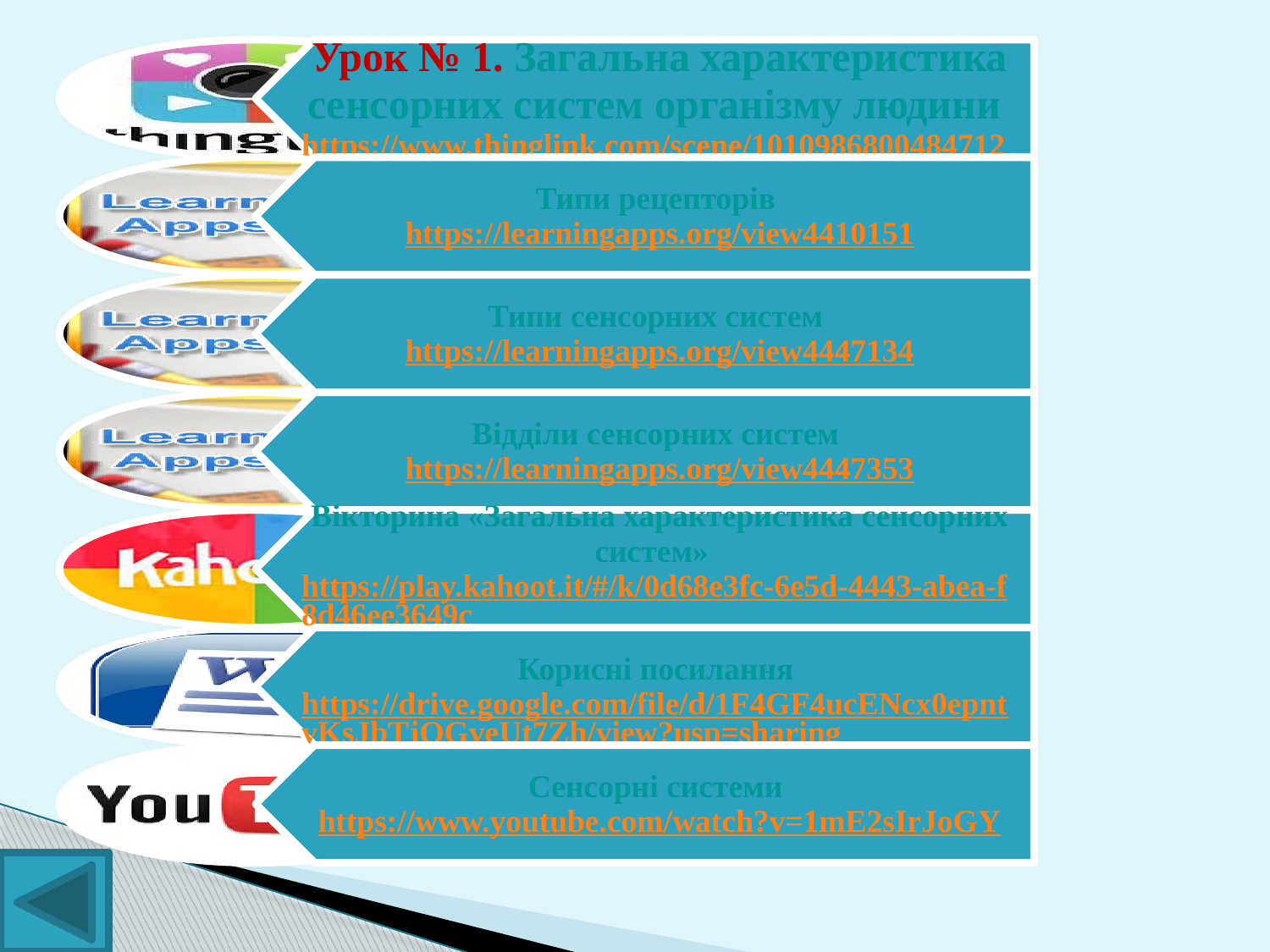

Урок № 1. Загальна характеристика сенсорних систем організму людини https://www.thinglink.com/scene/1010986800484712451
Типи рецепторів https://learningapps.org/view4410151
Відділи сенсорних систем https://learningapps.org/view4447353
Сенсорні системи https://www.youtube.com/watch?v=1mE2sIrJoGY
Типи сенсорних систем https://learningapps.org/view4447134
Корисні посилання https://drive.google.com/file/d/1F4GF4ucENcx0epntvKsJbTjQGveUt7Zh/view?usp=sharing
Вікторина «Загальна характеристика сенсорних систем»  https://play.kahoot.it/#/k/0d68e3fc-6e5d-4443-abea-f8d46ee3649c    https://goo.gl/1YUxy4